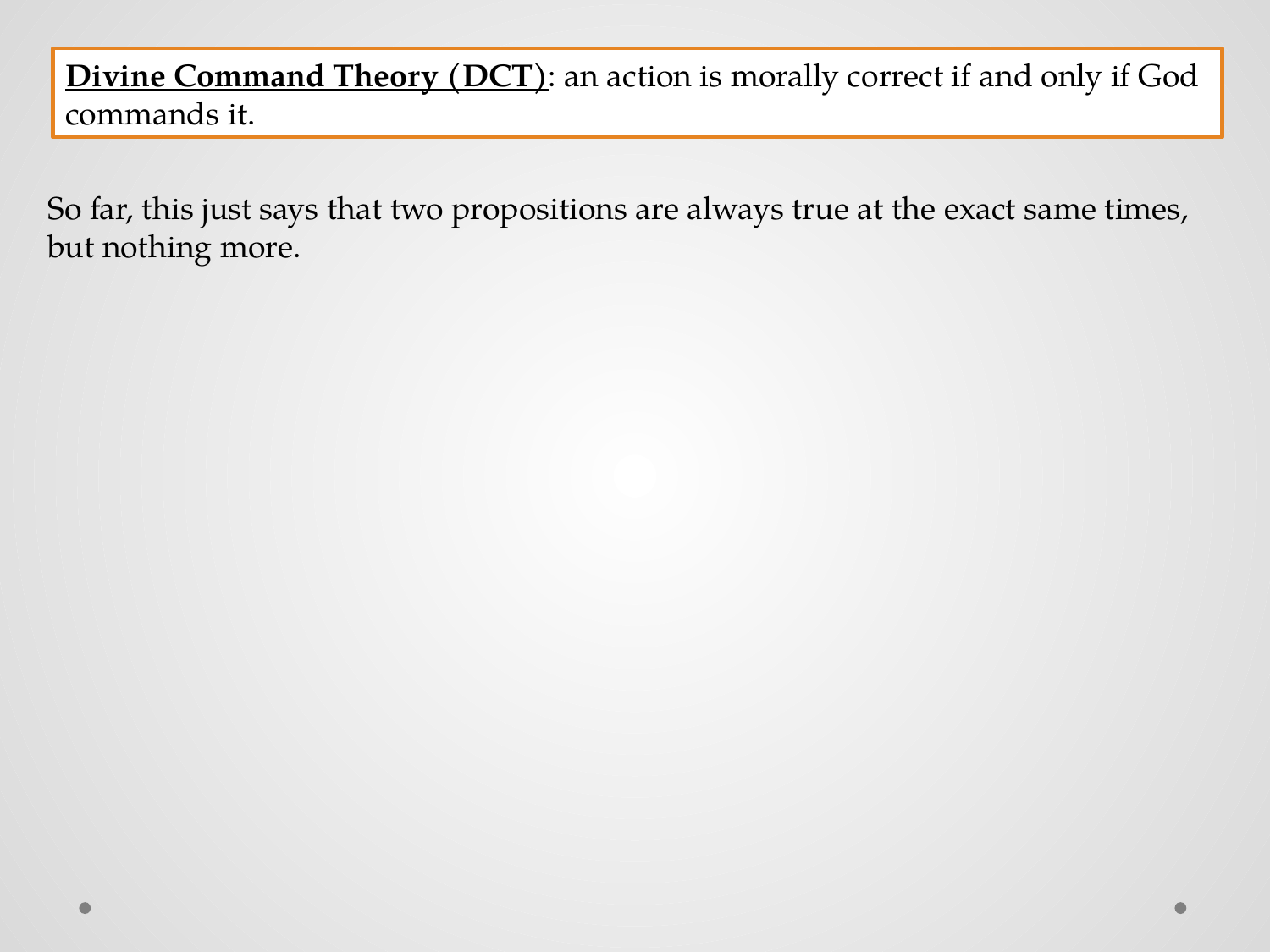

Divine Command Theory (DCT): an action is morally correct if and only if God commands it.
So far, this just says that two propositions are always true at the exact same times, but nothing more.